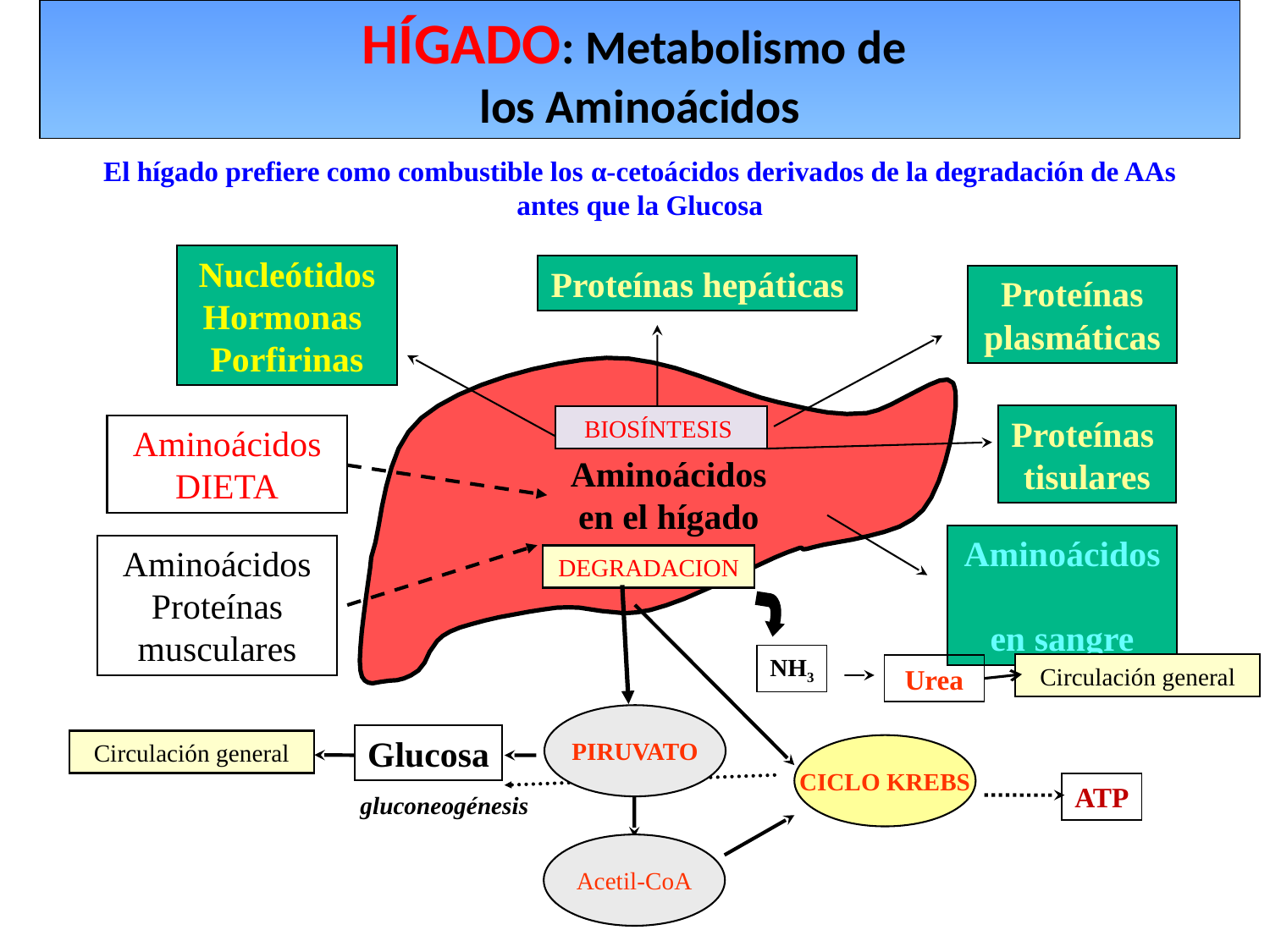

HÍGADO: Metabolismo de
los Aminoácidos
El hígado prefiere como combustible los α-cetoácidos derivados de la degradación de AAs antes que la Glucosa
Nucleótidos Hormonas
Porfirinas

Proteínas hepáticas

Proteínas plasmáticas

Aminoácidos
DIETA
Aminoácidos en el hígado

Aminoácidos Proteínas musculares

Proteínas
tisulares

BIOSÍNTESIS

Aminoácidos                       en sangre
DEGRADACION

NH3
Urea

PIRUVATO
Glucosa
Circulación general
CICLO KREBS

ATP

Acetil-CoA

Circulación general
gluconeogénesis